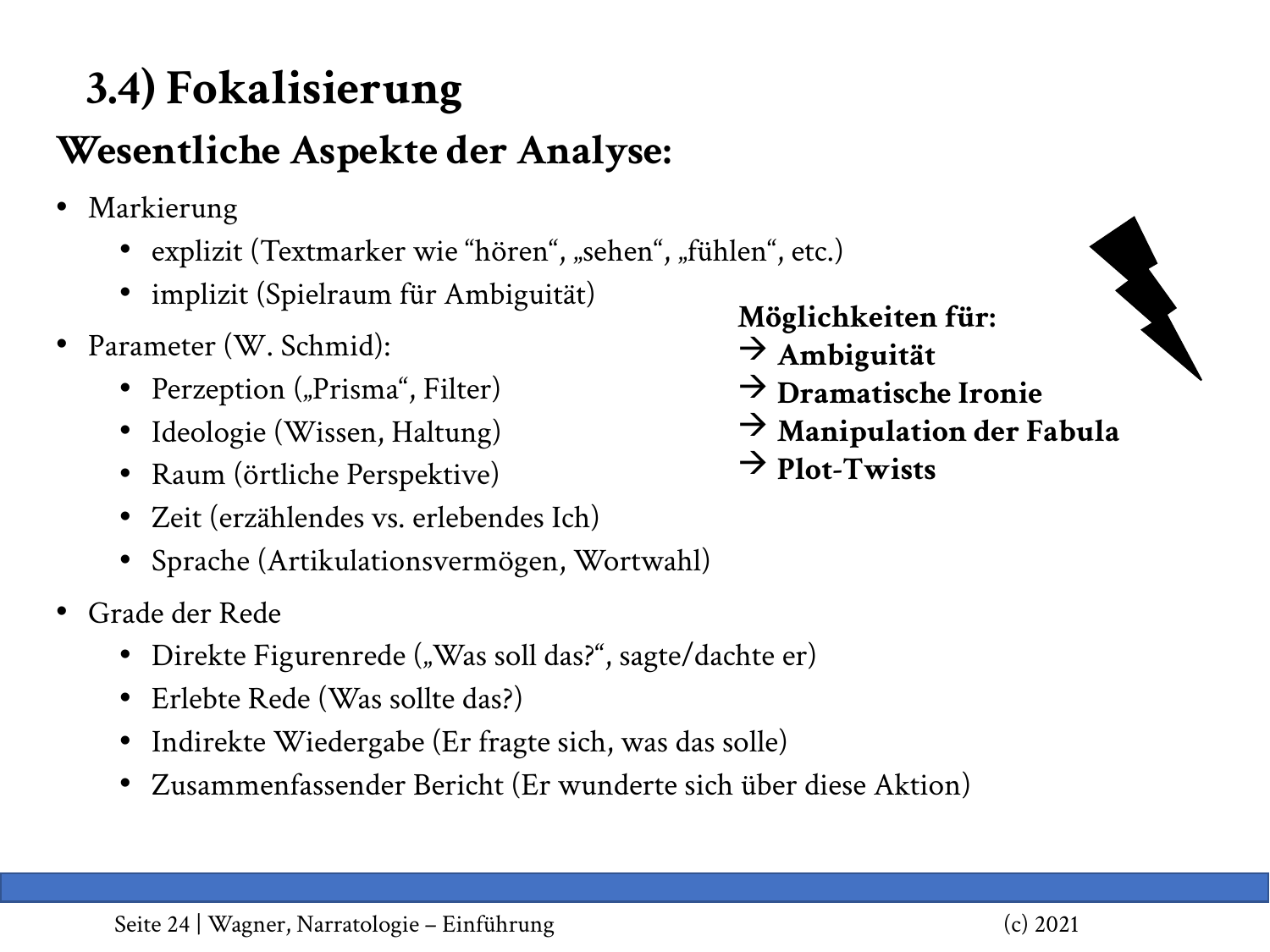

# 3.4) Fokalisierung
Wesentliche Aspekte der Analyse:
Markierung
explizit (Textmarker wie “hören“, „sehen“, „fühlen“, etc.)
implizit (Spielraum für Ambiguität)
Parameter (W. Schmid):
Perzeption („Prisma“, Filter)
Ideologie (Wissen, Haltung)
Raum (örtliche Perspektive)
Zeit (erzählendes vs. erlebendes Ich)
Sprache (Artikulationsvermögen, Wortwahl)
Grade der Rede
Direkte Figurenrede („Was soll das?“, sagte/dachte er)
Erlebte Rede (Was sollte das?)
Indirekte Wiedergabe (Er fragte sich, was das solle)
Zusammenfassender Bericht (Er wunderte sich über diese Aktion)

Möglichkeiten für:
Ambiguität
Dramatische Ironie
Manipulation der Fabula
Plot-Twists

Seite 24 | Wagner, Narratologie – Einführung		            		(c) 2021